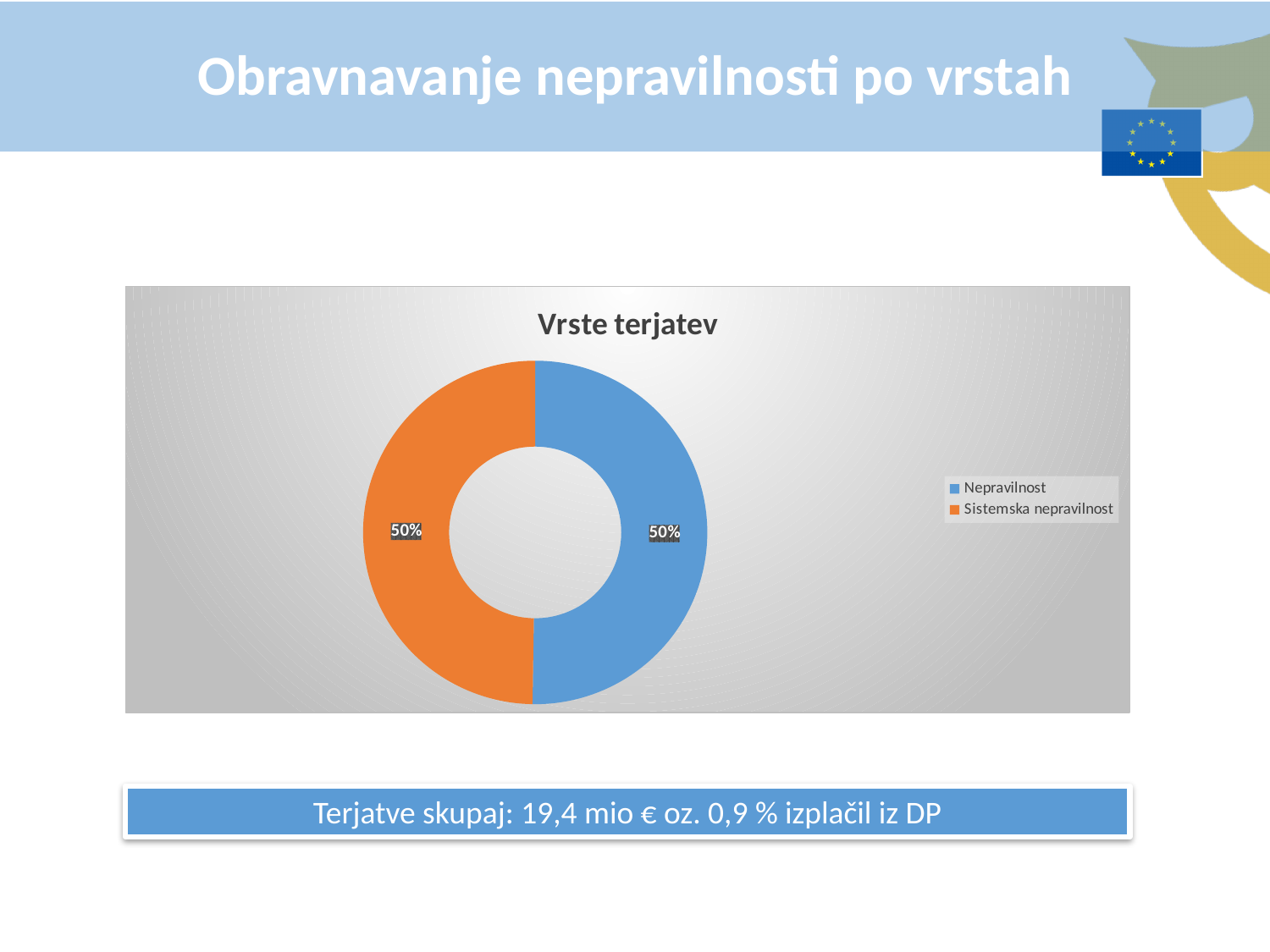

Obravnavanje nepravilnosti po vrstah

### Chart: Vrste terjatev

| Category |  |
|---|---|
| Nepravilnost | 8122165.84 |
| Sistemska nepravilnost | 8041660.83 |
Terjatve skupaj: 19,4 mio € oz. 0,9 % izplačil iz DP